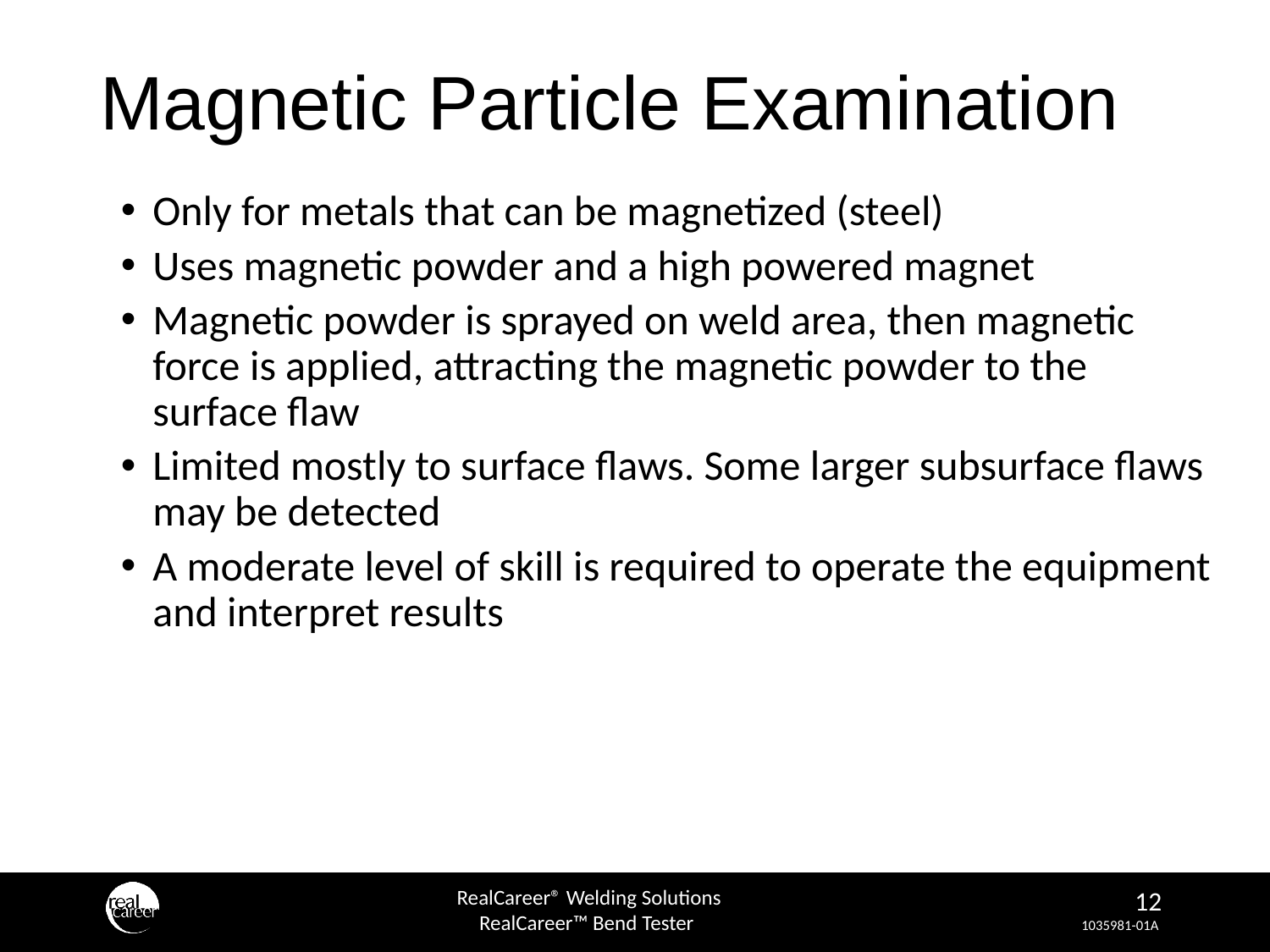

# Magnetic Particle Examination
Only for metals that can be magnetized (steel)
Uses magnetic powder and a high powered magnet
Magnetic powder is sprayed on weld area, then magnetic force is applied, attracting the magnetic powder to the surface flaw
Limited mostly to surface flaws. Some larger subsurface flaws may be detected
A moderate level of skill is required to operate the equipment and interpret results